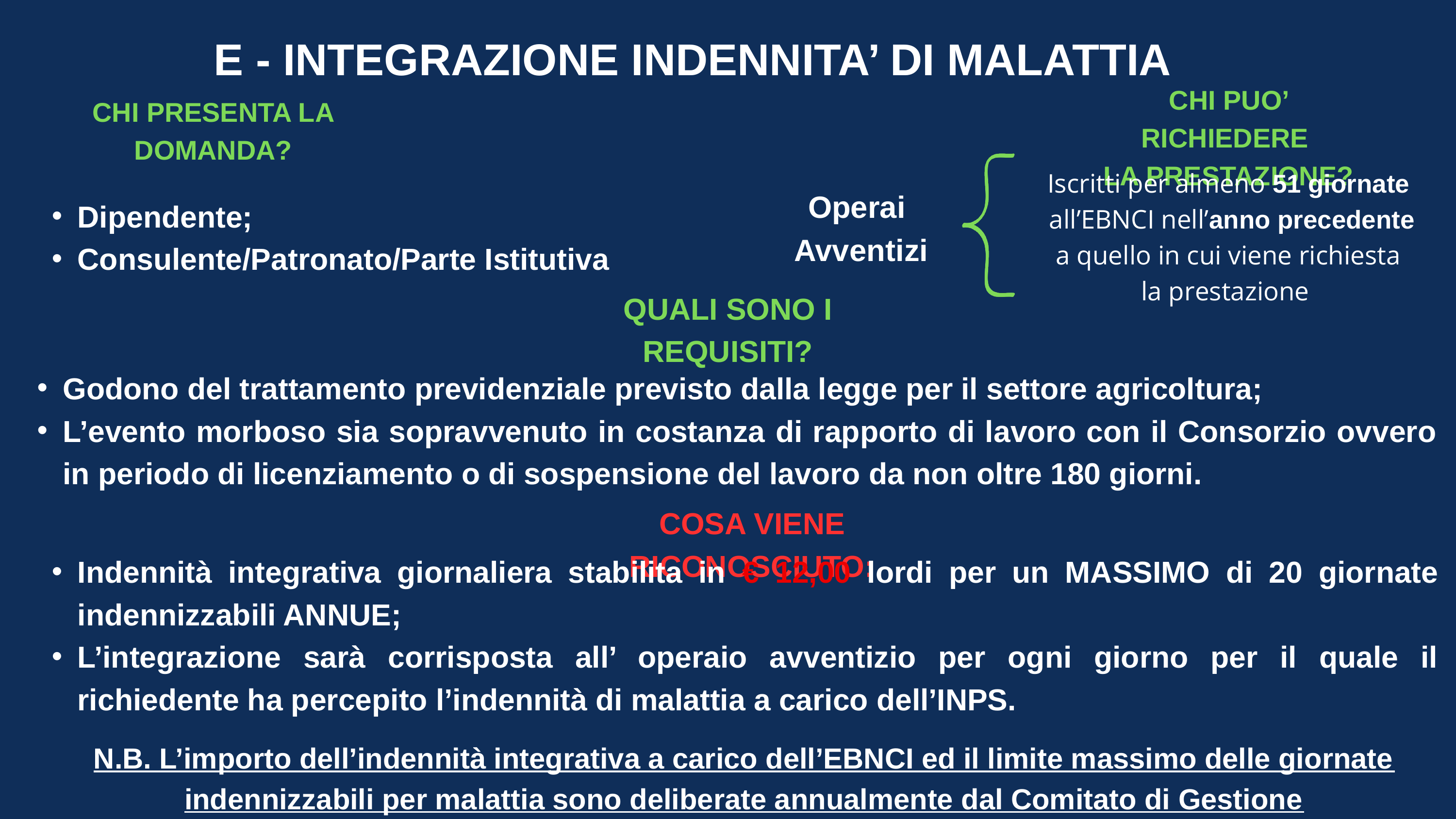

E - INTEGRAZIONE INDENNITA’ DI MALATTIA
CHI PUO’ RICHIEDERE
LA PRESTAZIONE?
CHI PRESENTA LA DOMANDA?

Iscritti per almeno 51 giornate
 all’EBNCI nell’anno precedente
 a quello in cui viene richiesta
la prestazione
Operai
Avventizi
Dipendente;
Consulente/Patronato/Parte Istitutiva
QUALI SONO I
REQUISITI?
Godono del trattamento previdenziale previsto dalla legge per il settore agricoltura;
L’evento morboso sia sopravvenuto in costanza di rapporto di lavoro con il Consorzio ovvero in periodo di licenziamento o di sospensione del lavoro da non oltre 180 giorni.
COSA VIENE RICONOSCIUTO:
Indennità integrativa giornaliera stabilita in € 12,00 lordi per un MASSIMO di 20 giornate indennizzabili ANNUE;
L’integrazione sarà corrisposta all’ operaio avventizio per ogni giorno per il quale il richiedente ha percepito l’indennità di malattia a carico dell’INPS.
N.B. L’importo dell’indennità integrativa a carico dell’EBNCI ed il limite massimo delle giornate indennizzabili per malattia sono deliberate annualmente dal Comitato di Gestione